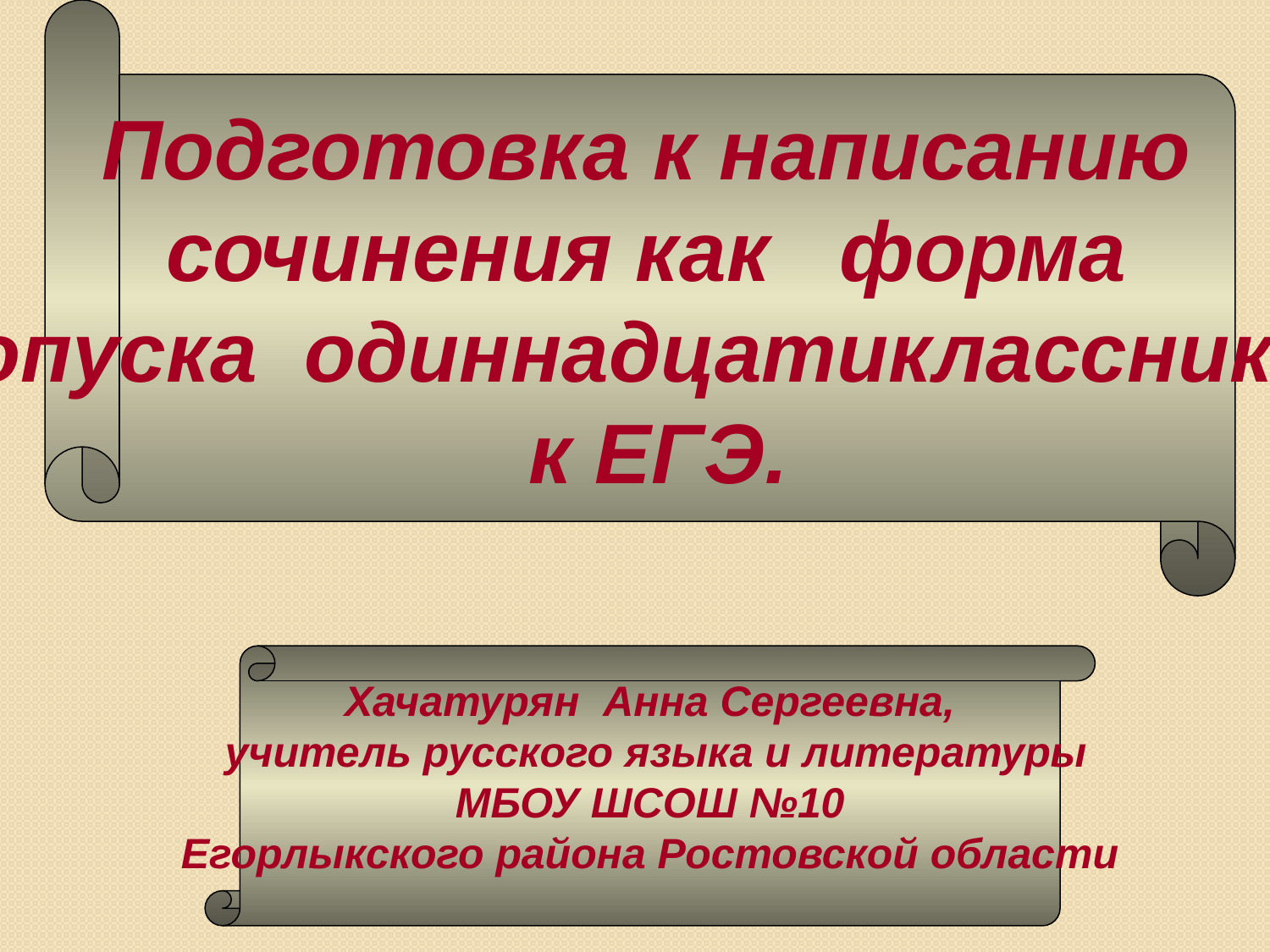

Подготовка к написанию
сочинения как   форма
 допуска  одиннадцатиклассников
к ЕГЭ.

Хачатурян  Анна Сергеевна,
 учитель русского языка и литературы
МБОУ ШСОШ №10
Егорлыкского района Ростовской области